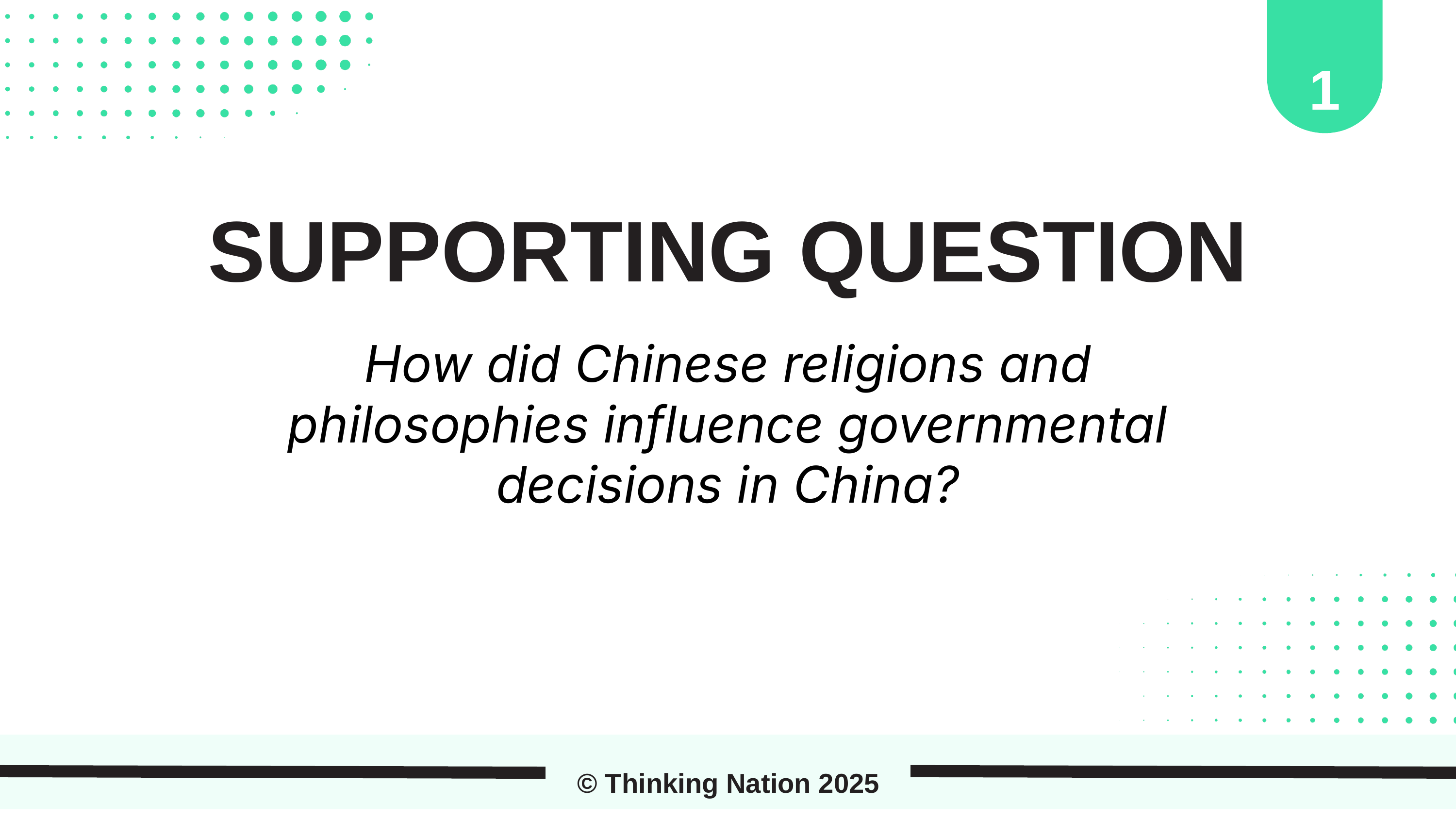

1
SUPPORTING QUESTION
How did Chinese religions and philosophies influence governmental decisions in China?

© Thinking Nation 2025